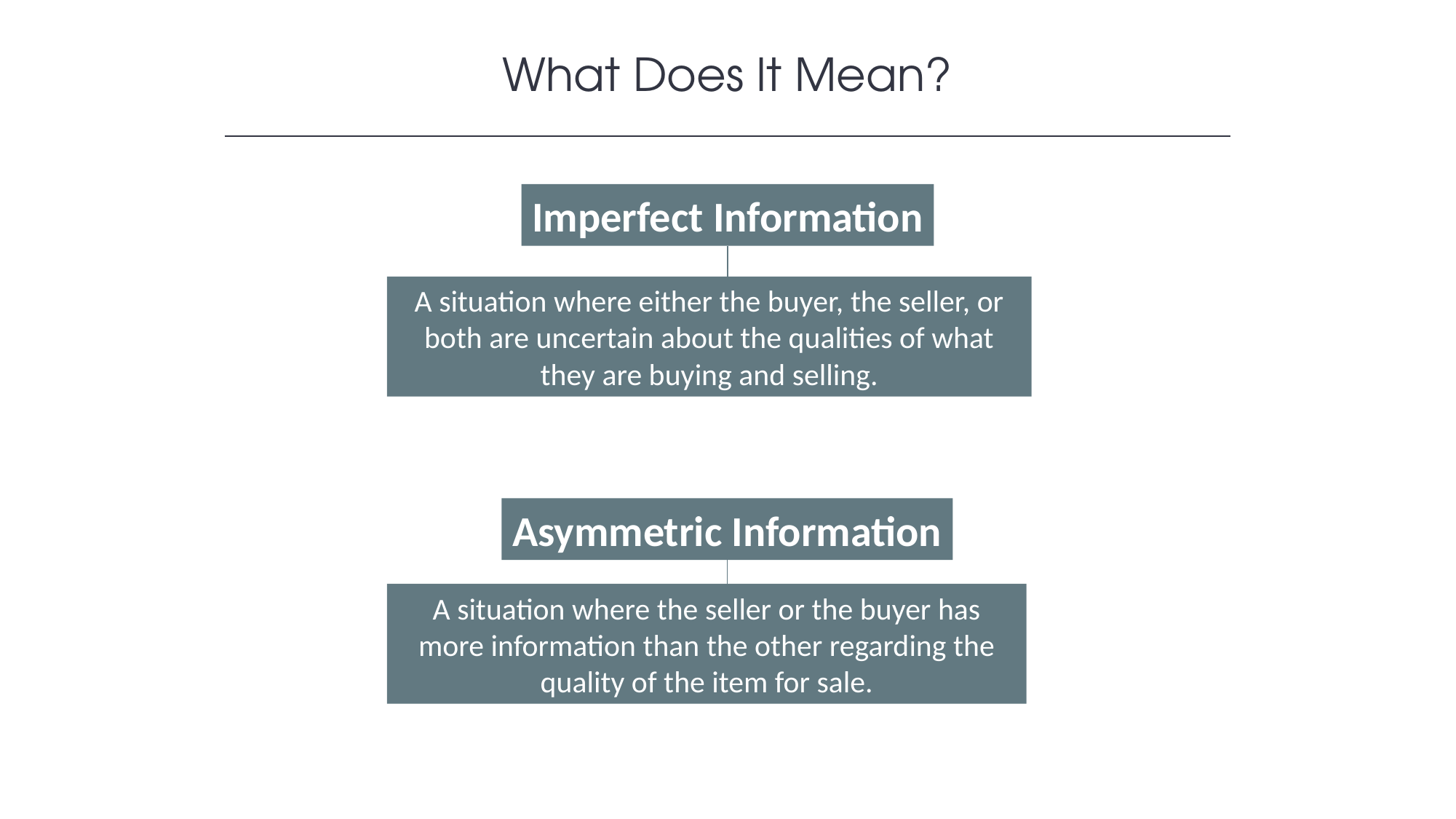

What Does It Mean?
Imperfect Information
A situation where either the buyer, the seller, or both are uncertain about the qualities of what they are buying and selling.
Asymmetric Information
A situation where the seller or the buyer has more information than the other regarding the quality of the item for sale.